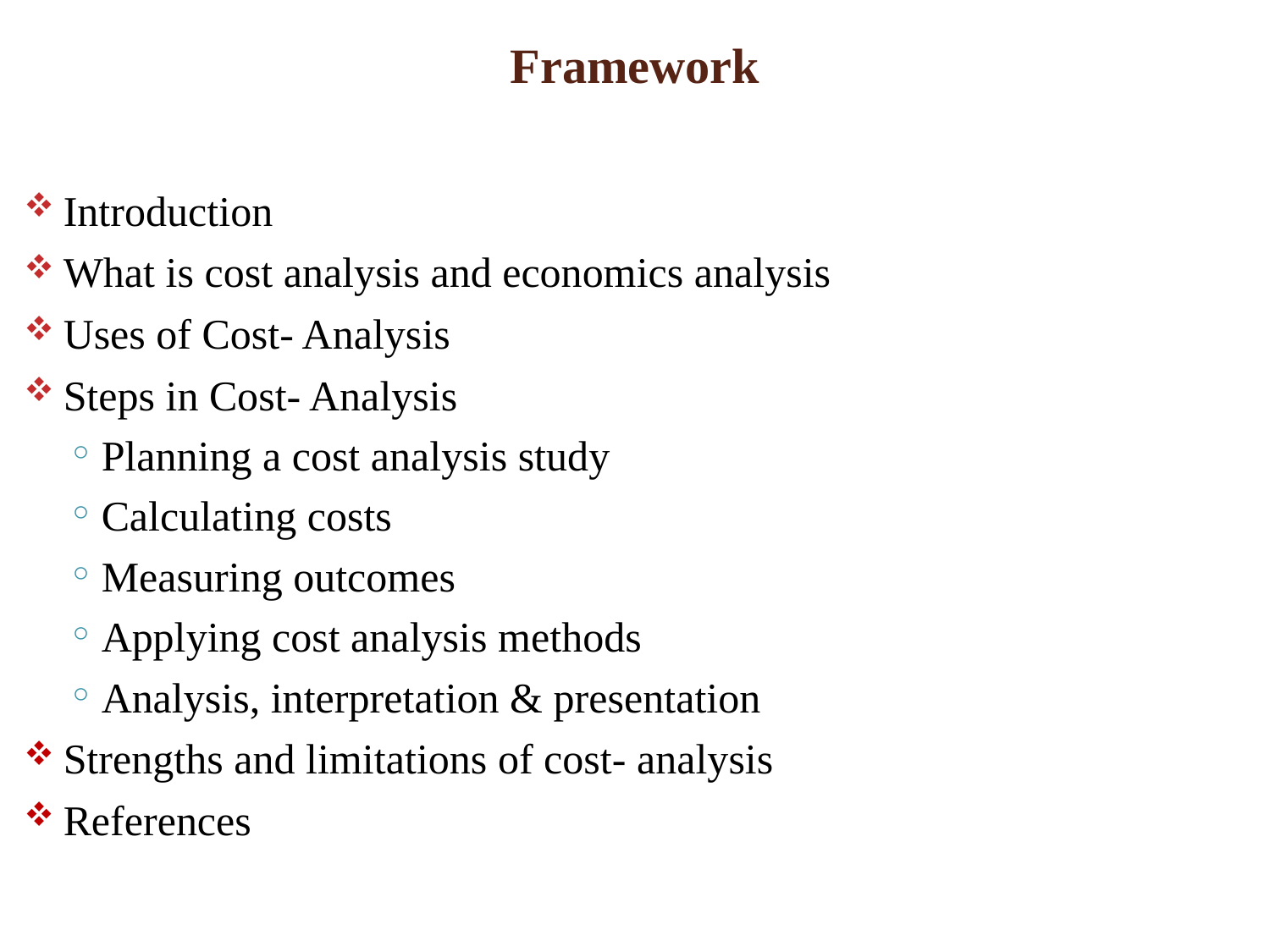

# Framework

Introduction
What is cost analysis and economics analysis
Uses of Cost- Analysis
Steps in Cost- Analysis
Planning a cost analysis study
Calculating costs
Measuring outcomes
Applying cost analysis methods
Analysis, interpretation & presentation
Strengths and limitations of cost- analysis
References